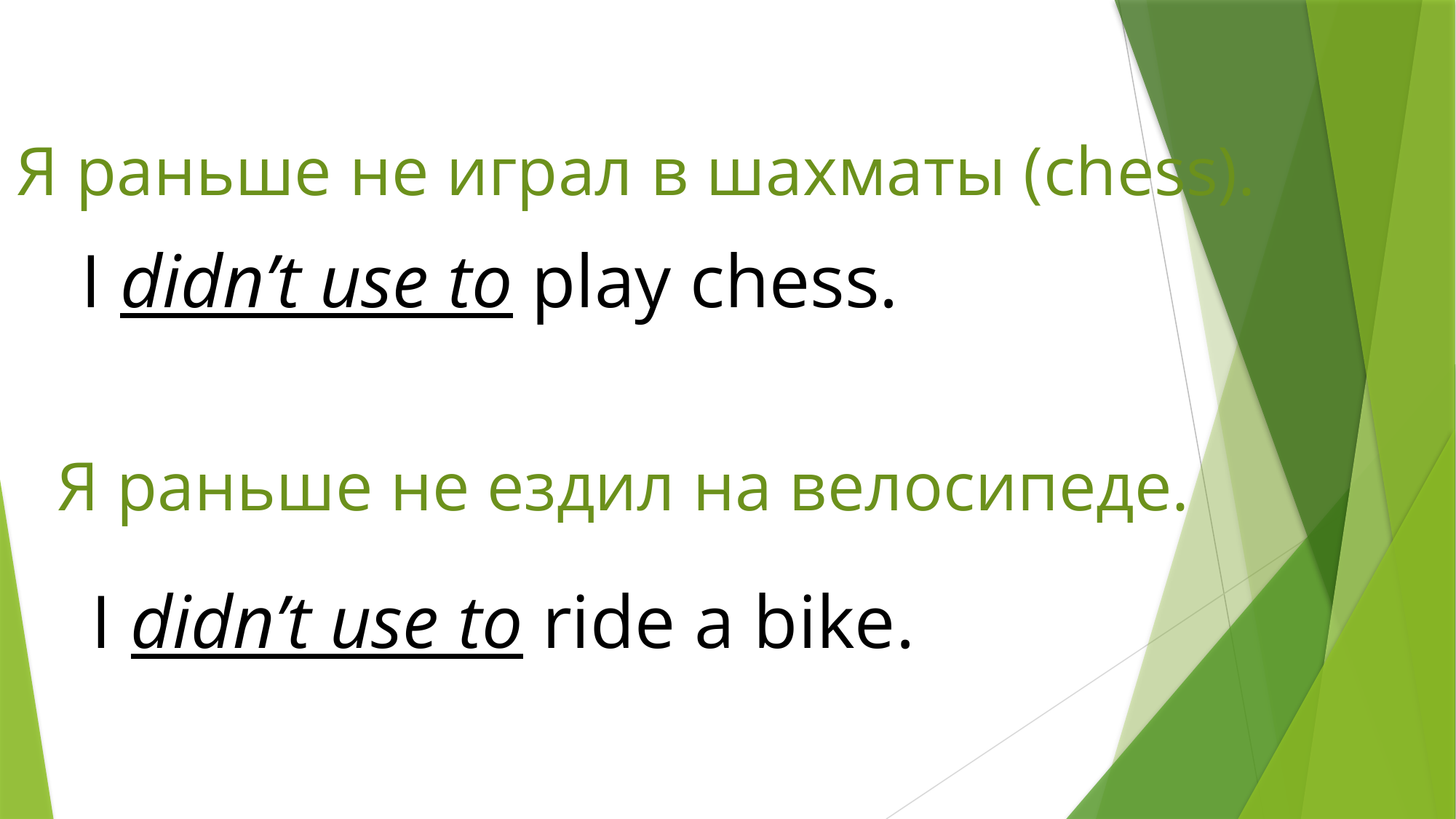

Я раньше не играл в шахматы (chess).
I didn’t use to play chess.

Я раньше не ездил на велосипеде.
I didn’t use to ride a bike.